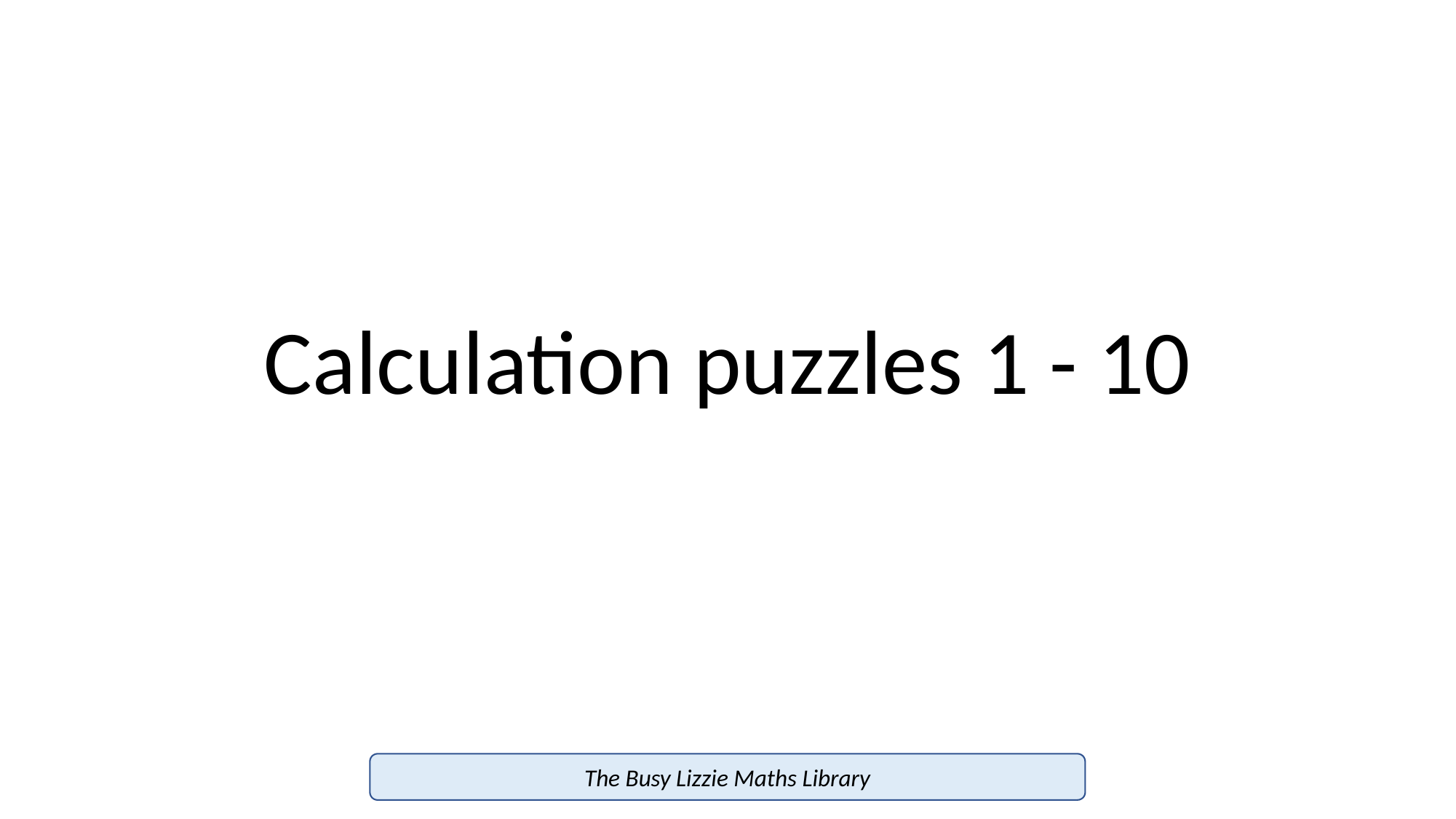

# Calculation puzzles 1 - 10
The Busy Lizzie Maths Library